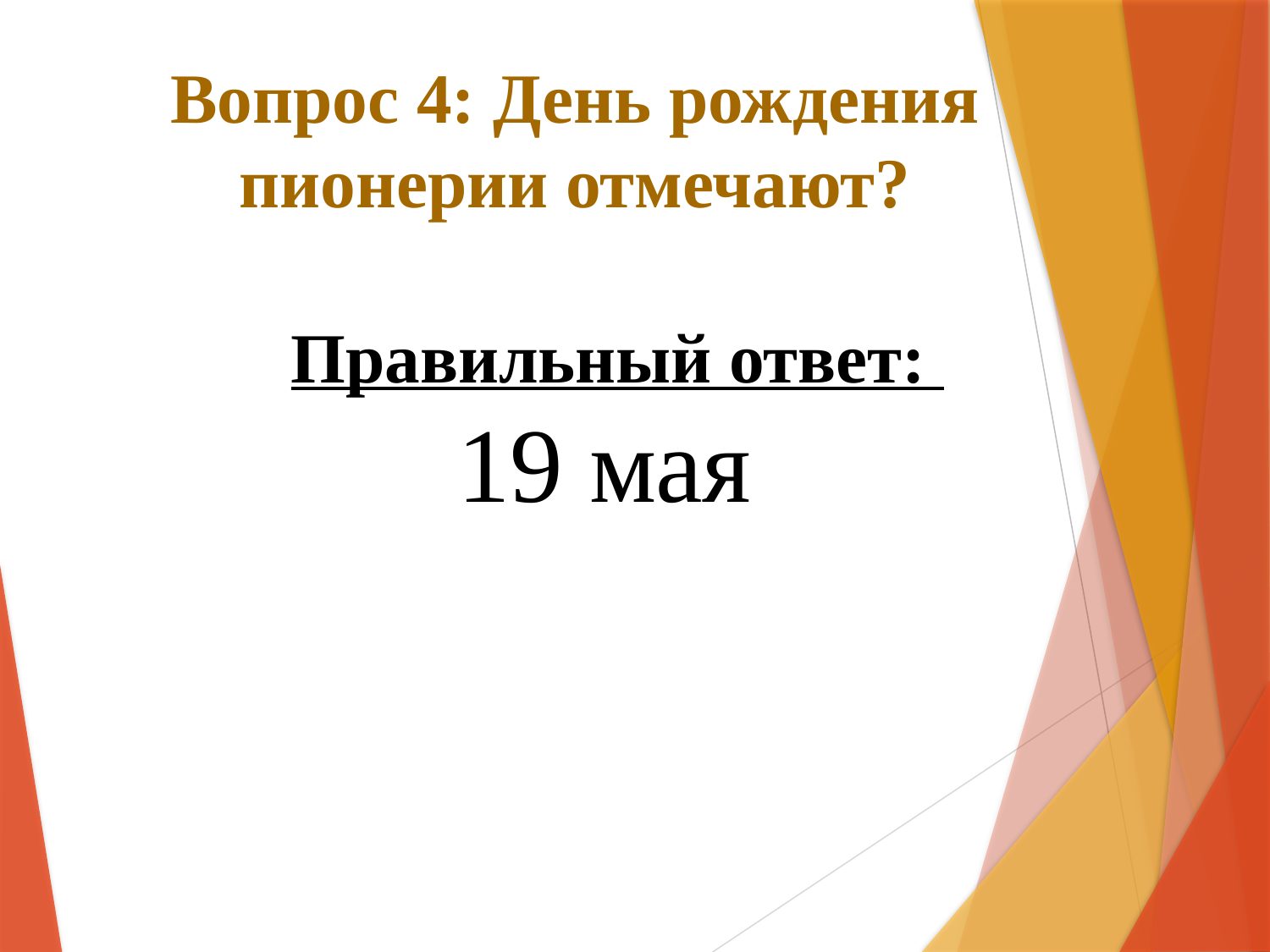

# Вопрос 4: День рождения пионерии отмечают?
Правильный ответ:
19 мая